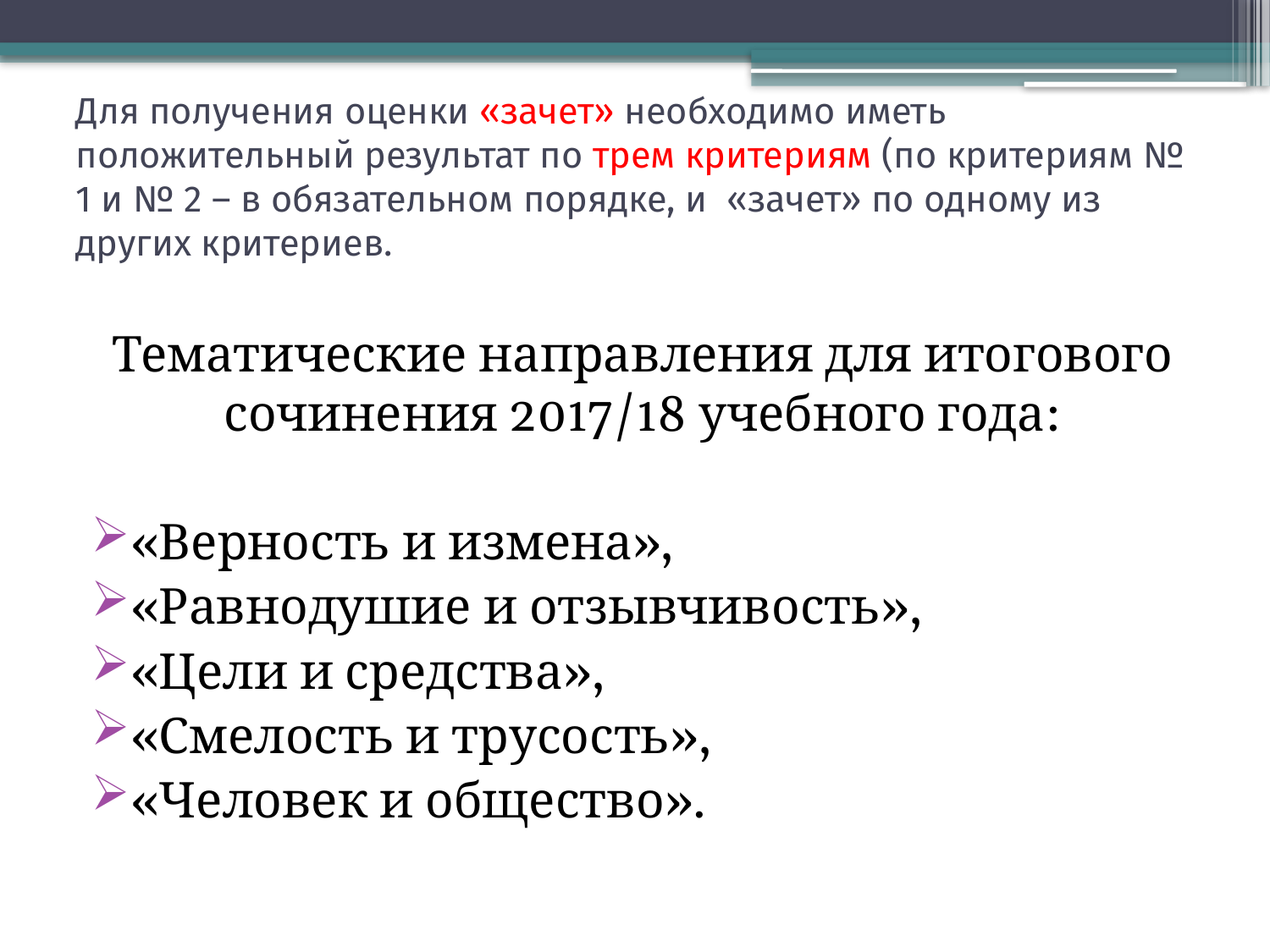

# Для получения оценки «зачет» необходимо иметь положительный результат по трем критериям (по критериям № 1 и № 2 – в обязательном порядке, и  «зачет» по одному из других критериев.
Тематические направления для итогового сочинения 2017/18 учебного года:

«Верность и измена»,
«Равнодушие и отзывчивость»,
«Цели и средства»,
«Смелость и трусость»,
«Человек и общество».